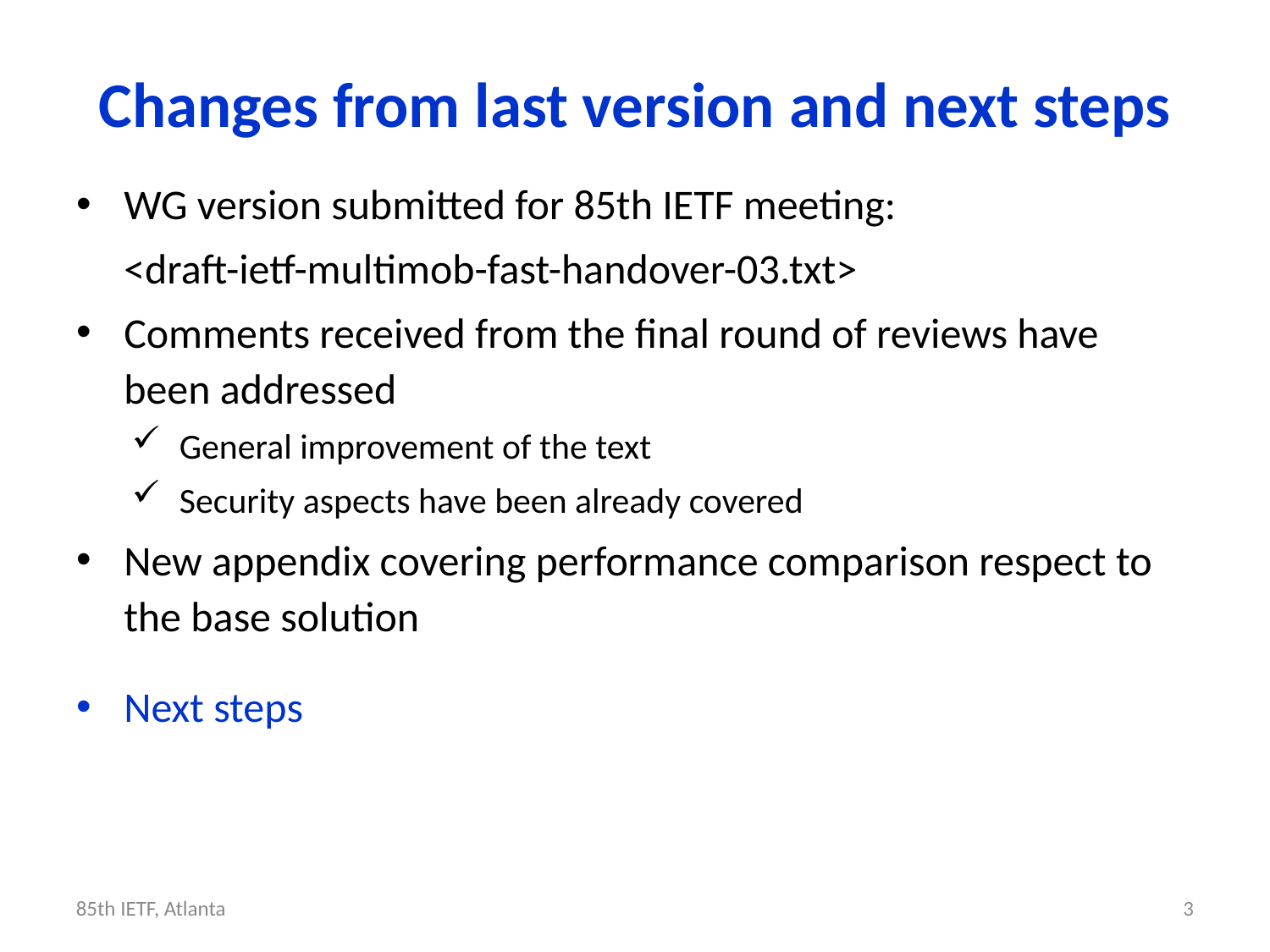

Changes from last version and next steps
WG version submitted for 85th IETF meeting:
	<draft-ietf-multimob-fast-handover-03.txt>
Comments received from the final round of reviews have been addressed
General improvement of the text
Security aspects have been already covered
New appendix covering performance comparison respect to the base solution

Next steps
85th IETF, Atlanta
3